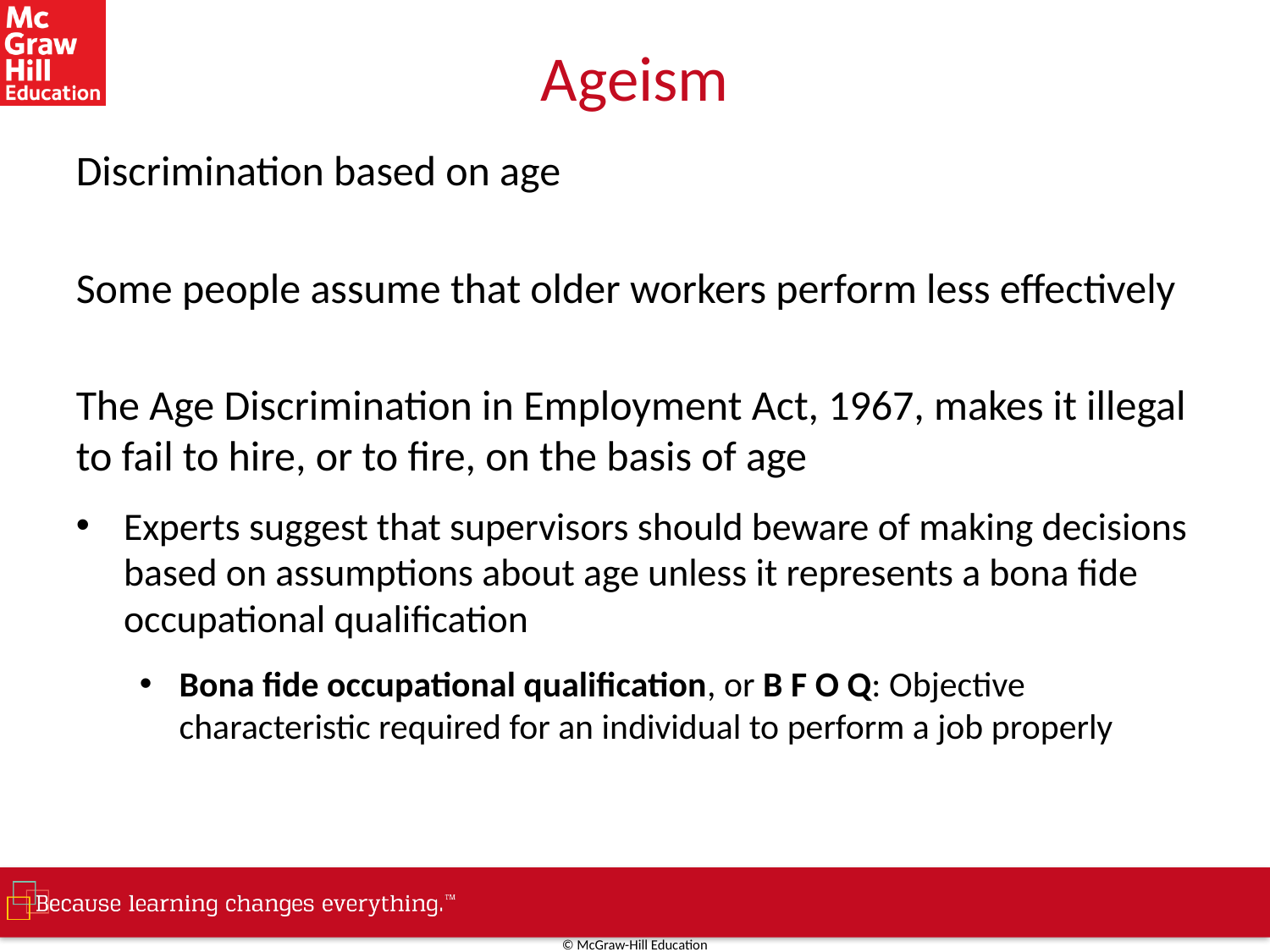

# Ageism
Discrimination based on age

Some people assume that older workers perform less effectively

The Age Discrimination in Employment Act, 1967, makes it illegal to fail to hire, or to fire, on the basis of age
Experts suggest that supervisors should beware of making decisions based on assumptions about age unless it represents a bona fide occupational qualification
Bona fide occupational qualification, or B F O Q: Objective characteristic required for an individual to perform a job properly